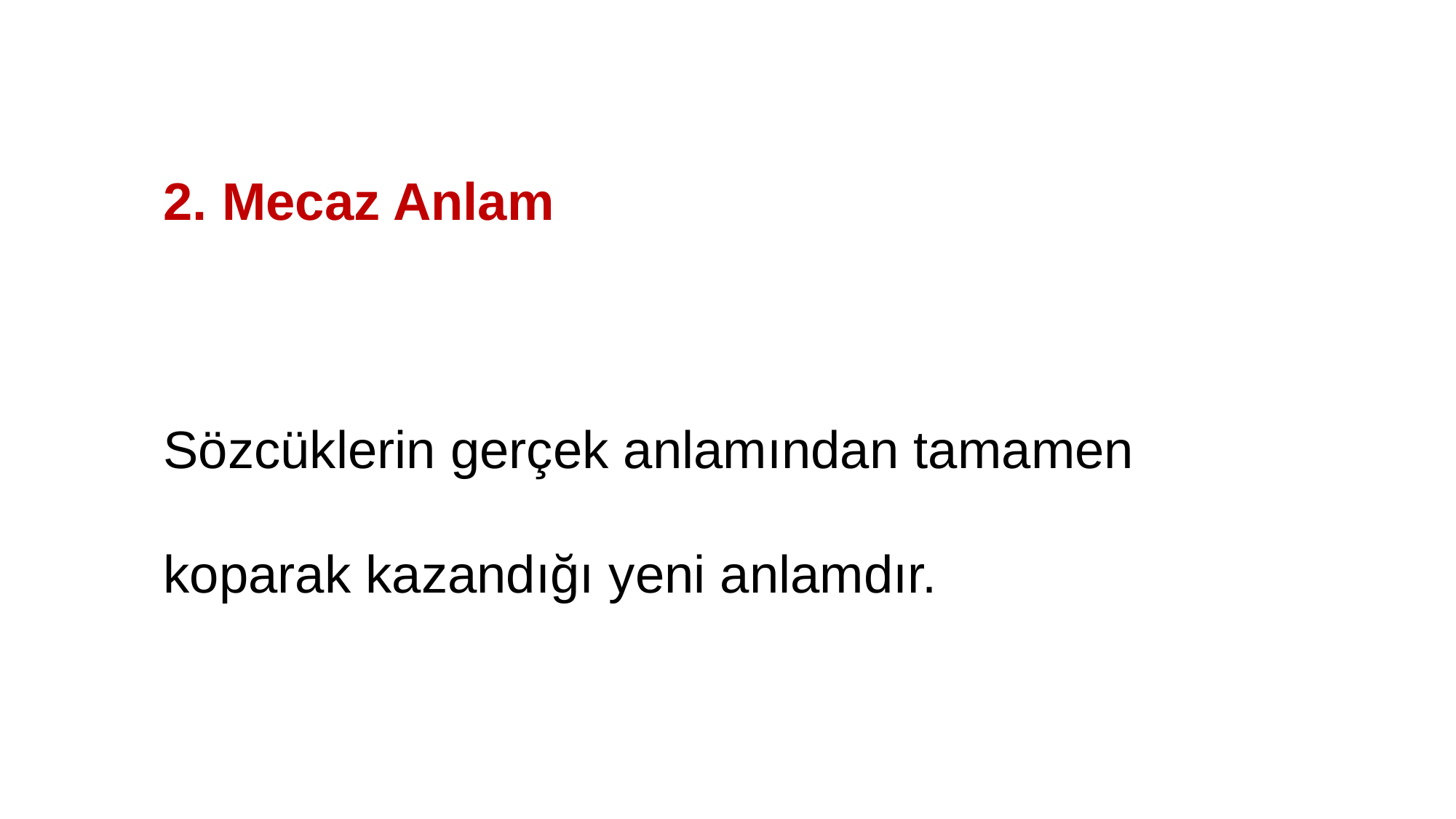

2. Mecaz Anlam

Sözcüklerin gerçek anlamından tamamen koparak kazandığı yeni anlamdır.